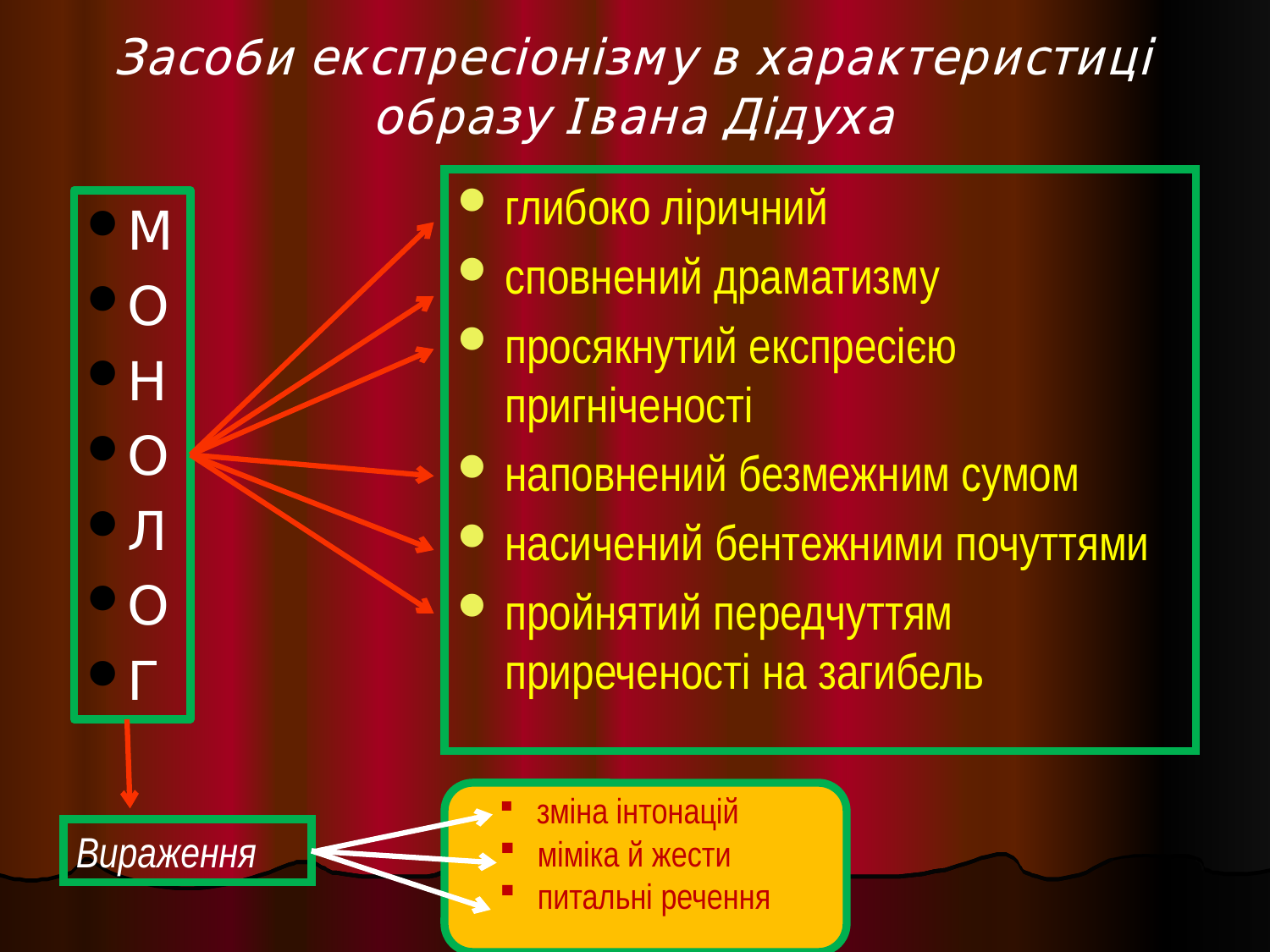

# Засоби експресіонізму в характеристиці образу Івана Дідуха
глибоко ліричний
сповнений драматизму
просякнутий експресією пригніченості
наповнений безмежним сумом
насичений бентежними почуттями
пройнятий передчуттям приреченості на загибель

М
О
Н
О
Л
О
Г

 зміна інтонацій
 міміка й жести
 питальні речення
Вираження